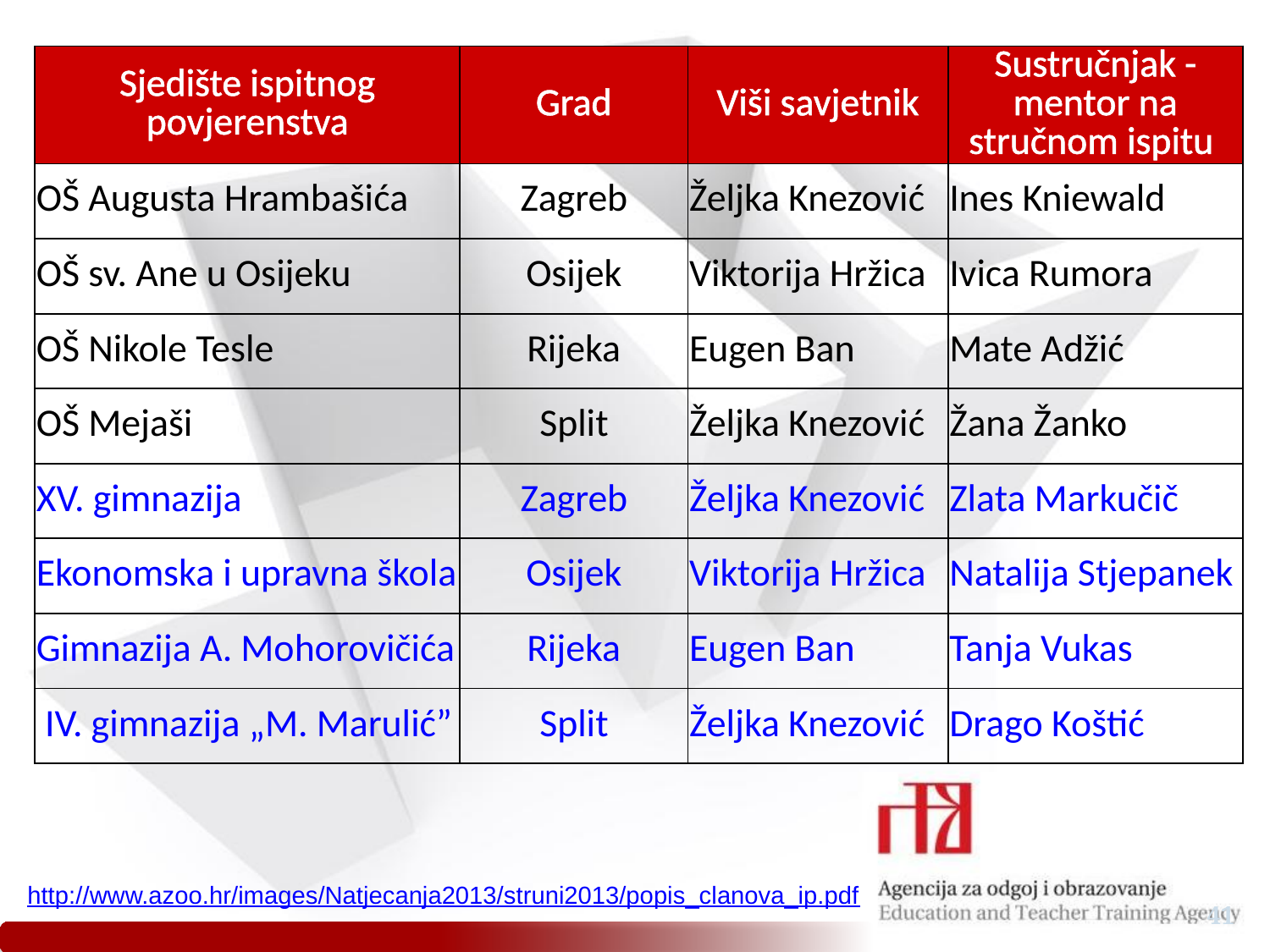

| Sjedište ispitnog povjerenstva | Grad | Viši savjetnik | Sustručnjak - mentor na stručnom ispitu |
| --- | --- | --- | --- |
| OŠ Augusta Hrambašića | Zagreb | Željka Knezović | Ines Kniewald |
| OŠ sv. Ane u Osijeku | Osijek | Viktorija Hržica | Ivica Rumora |
| OŠ Nikole Tesle | Rijeka | Eugen Ban | Mate Adžić |
| OŠ Mejaši | Split | Željka Knezović | Žana Žanko |
| XV. gimnazija | Zagreb | Željka Knezović | Zlata Markučič |
| Ekonomska i upravna škola | Osijek | Viktorija Hržica | Natalija Stjepanek |
| Gimnazija A. Mohorovičića | Rijeka | Eugen Ban | Tanja Vukas |
| IV. gimnazija „M. Marulić” | Split | Željka Knezović | Drago Koštić |
http://www.azoo.hr/images/Natjecanja2013/struni2013/popis_clanova_ip.pdf
41